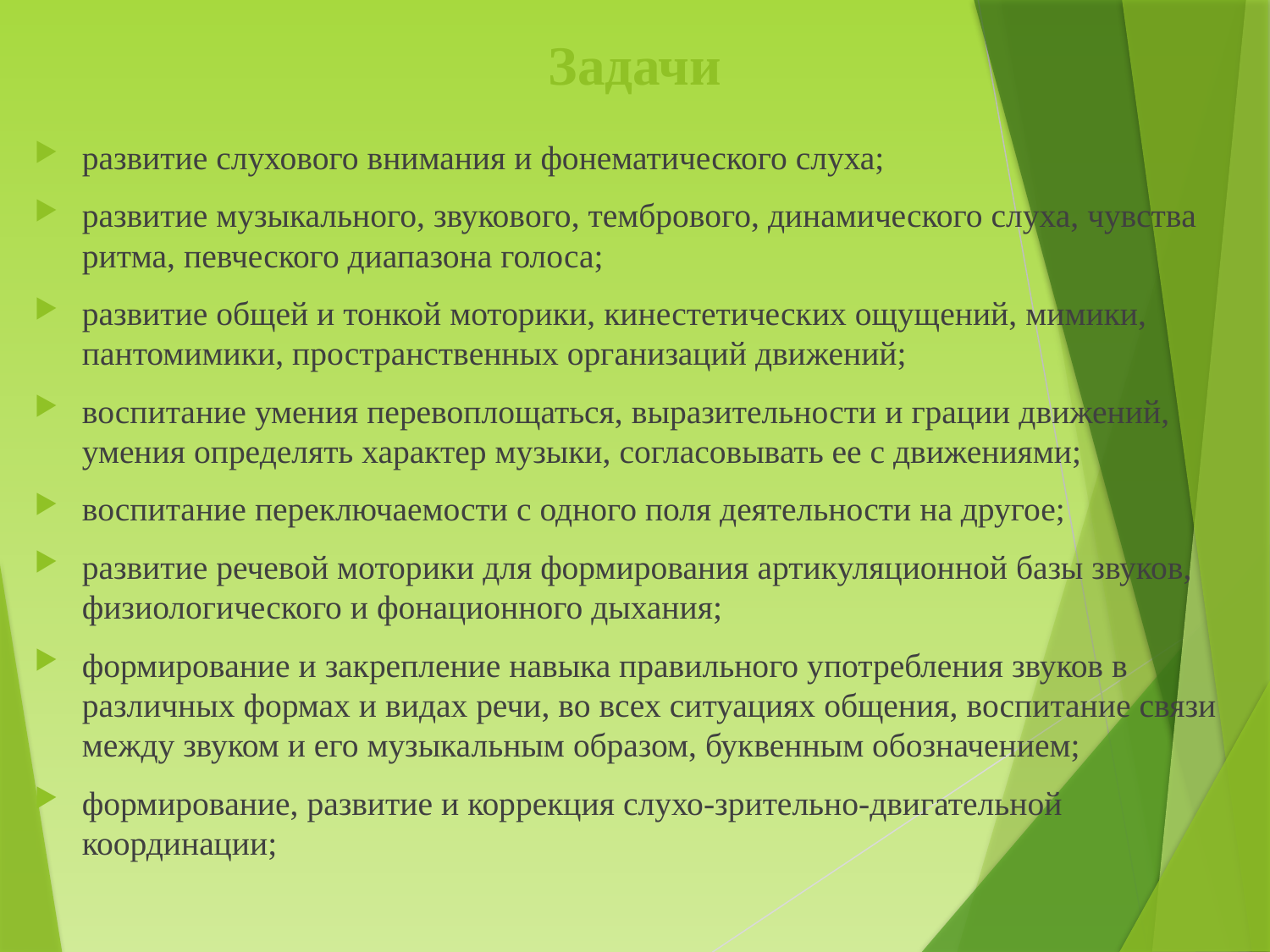

# Задачи
развитие слухового внимания и фонематического слуха;
развитие музыкального, звукового, тембрового, динамического слуха, чувства ритма, певческого диапазона голоса;
развитие общей и тонкой моторики, кинестетических ощущений, мимики, пантомимики, пространственных организаций движений;
воспитание умения перевоплощаться, выразительности и грации движений, умения определять характер музыки, согласовывать ее с движениями;
воспитание переключаемости с одного поля деятельности на другое;
развитие речевой моторики для формирования артикуляционной базы звуков, физиологического и фонационного дыхания;
формирование и закрепление навыка правильного употребления звуков в различных формах и видах речи, во всех ситуациях общения, воспитание связи между звуком и его музыкальным образом, буквенным обозначением;
формирование, развитие и коррекция слухо-зрительно-двигательной координации;